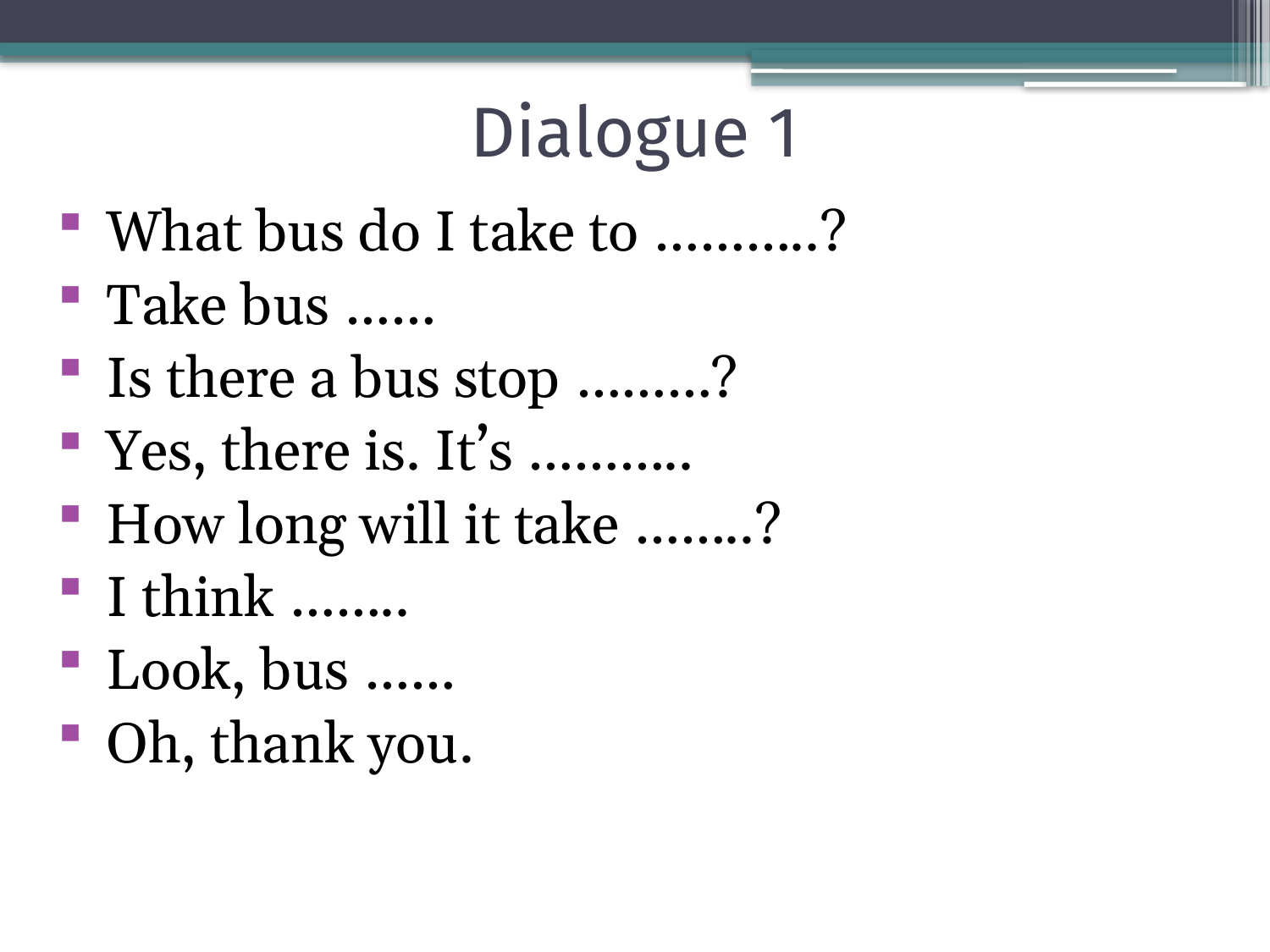

# Dialogue 1
 What bus do I take to ………..?
 Take bus ……
 Is there a bus stop ………?
 Yes, there is. It’s ………..
 How long will it take ……..?
 I think ……..
 Look, bus ……
 Oh, thank you.